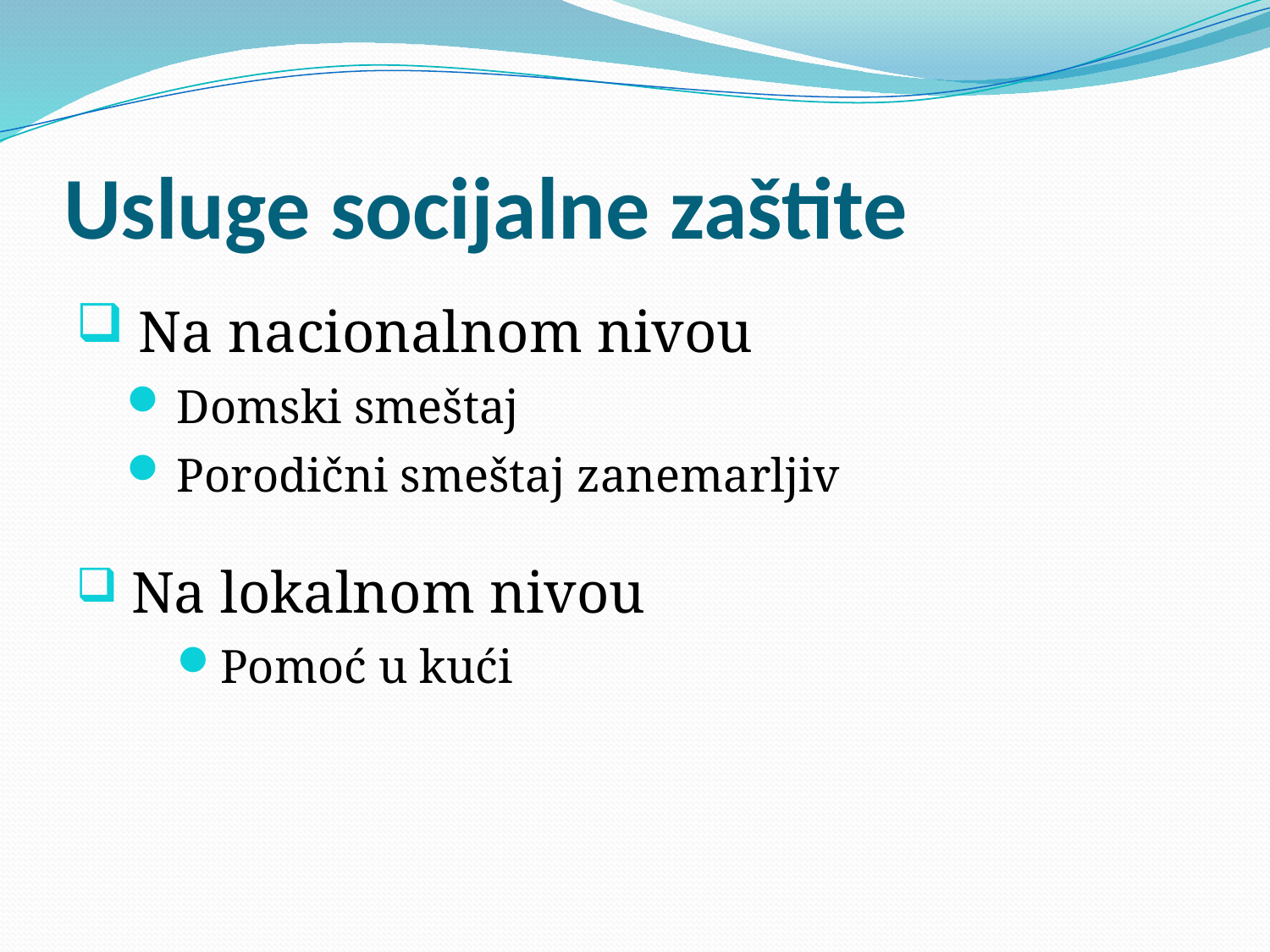

# Usluge socijalne zaštite
 Na nacionalnom nivou
Domski smeštaj
Porodični smeštaj zanemarljiv
 Na lokalnom nivou
Pomoć u kući